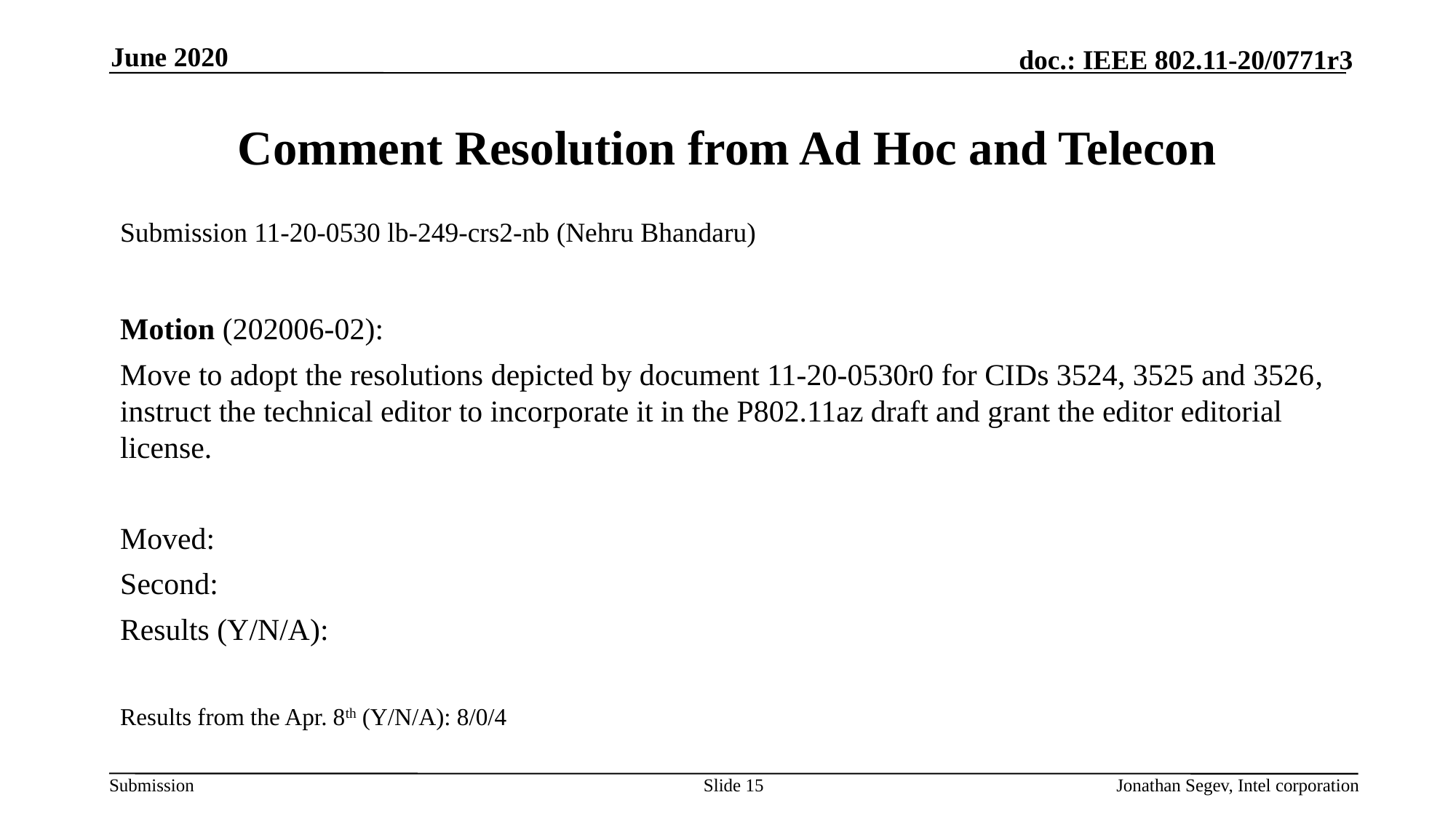

June 2020
# Comment Resolution from Ad Hoc and Telecon
Submission 11-20-0530 lb-249-crs2-nb (Nehru Bhandaru)

Motion (202006-02):
Move to adopt the resolutions depicted by document 11-20-0530r0 for CIDs 3524, 3525 and 3526, instruct the technical editor to incorporate it in the P802.11az draft and grant the editor editorial license.

Moved:
Second:
Results (Y/N/A):

Results from the Apr. 8th (Y/N/A): 8/0/4

Slide 15
Jonathan Segev, Intel corporation